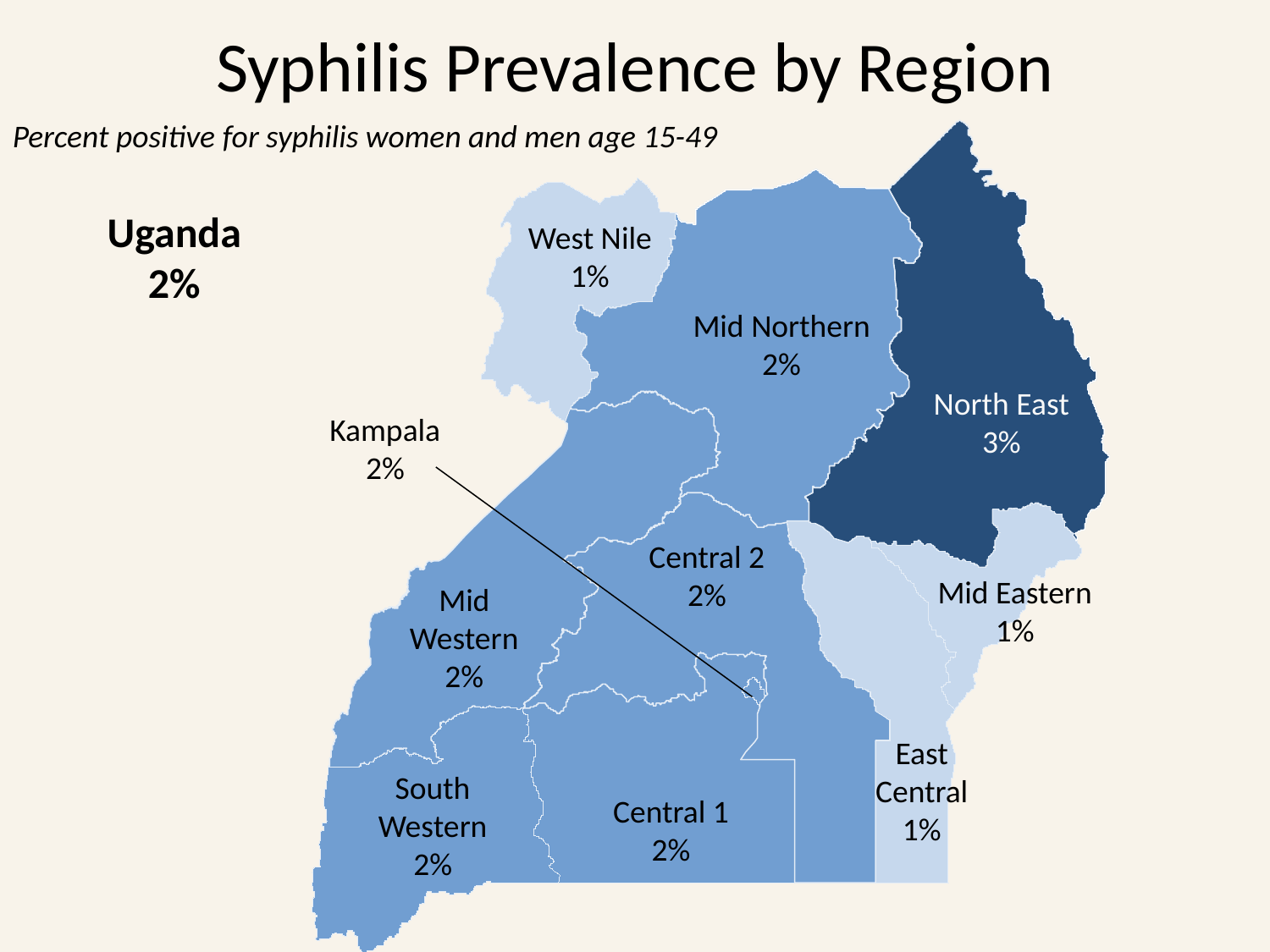

# Syphilis Prevalence by Region

Percent positive for syphilis women and men age 15-49
Uganda
2%
West Nile
1%
Mid Northern
2%
North East
3%
Kampala
2%
Central 2
2%
Mid Eastern
1%
Mid
Western
2%
East
Central
1%
South
Western
2%
Central 1
2%